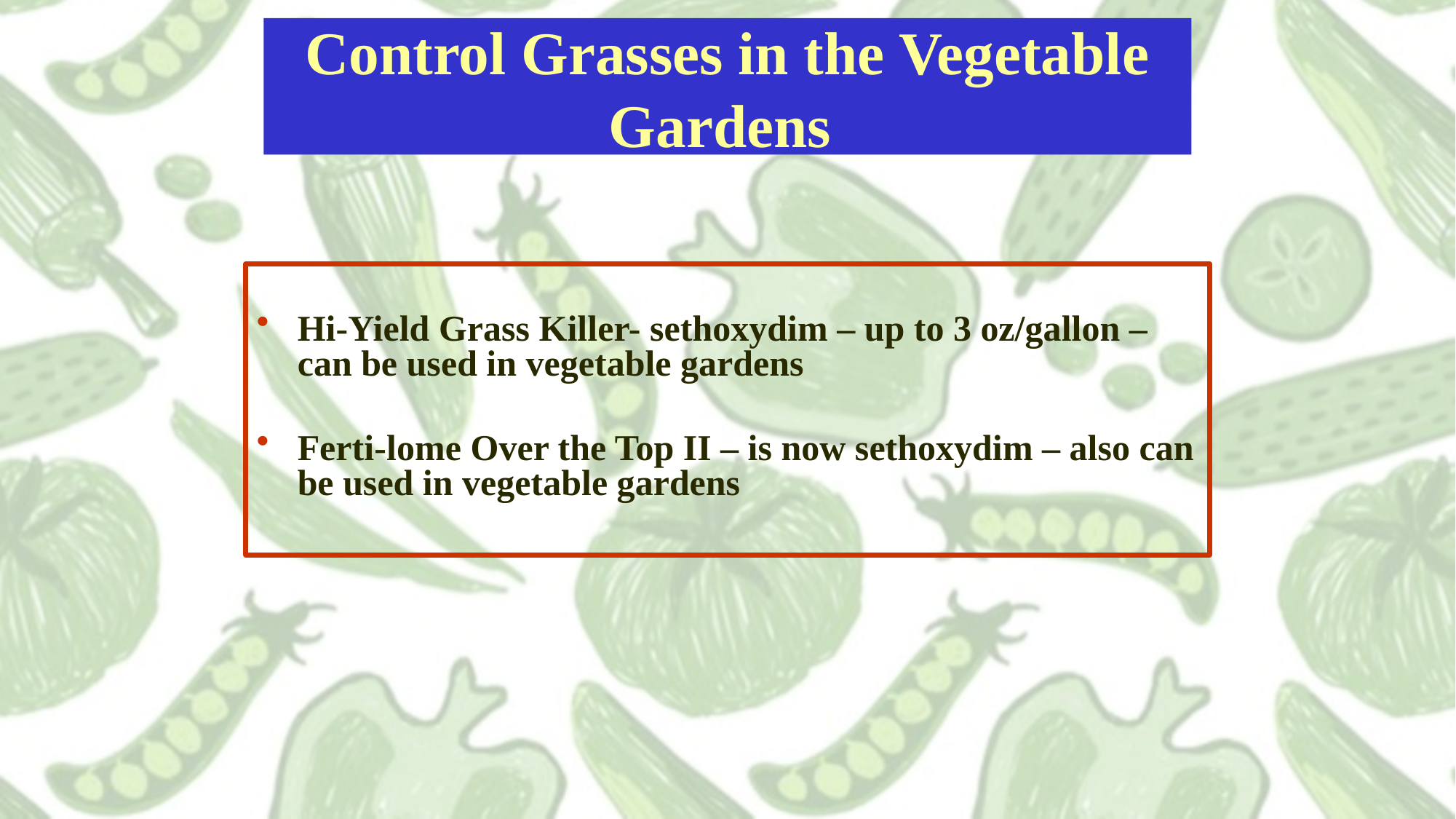

# Control Grasses in the Vegetable Gardens

Hi-Yield Grass Killer- sethoxydim – up to 3 oz/gallon – can be used in vegetable gardens

Ferti-lome Over the Top II – is now sethoxydim – also can be used in vegetable gardens